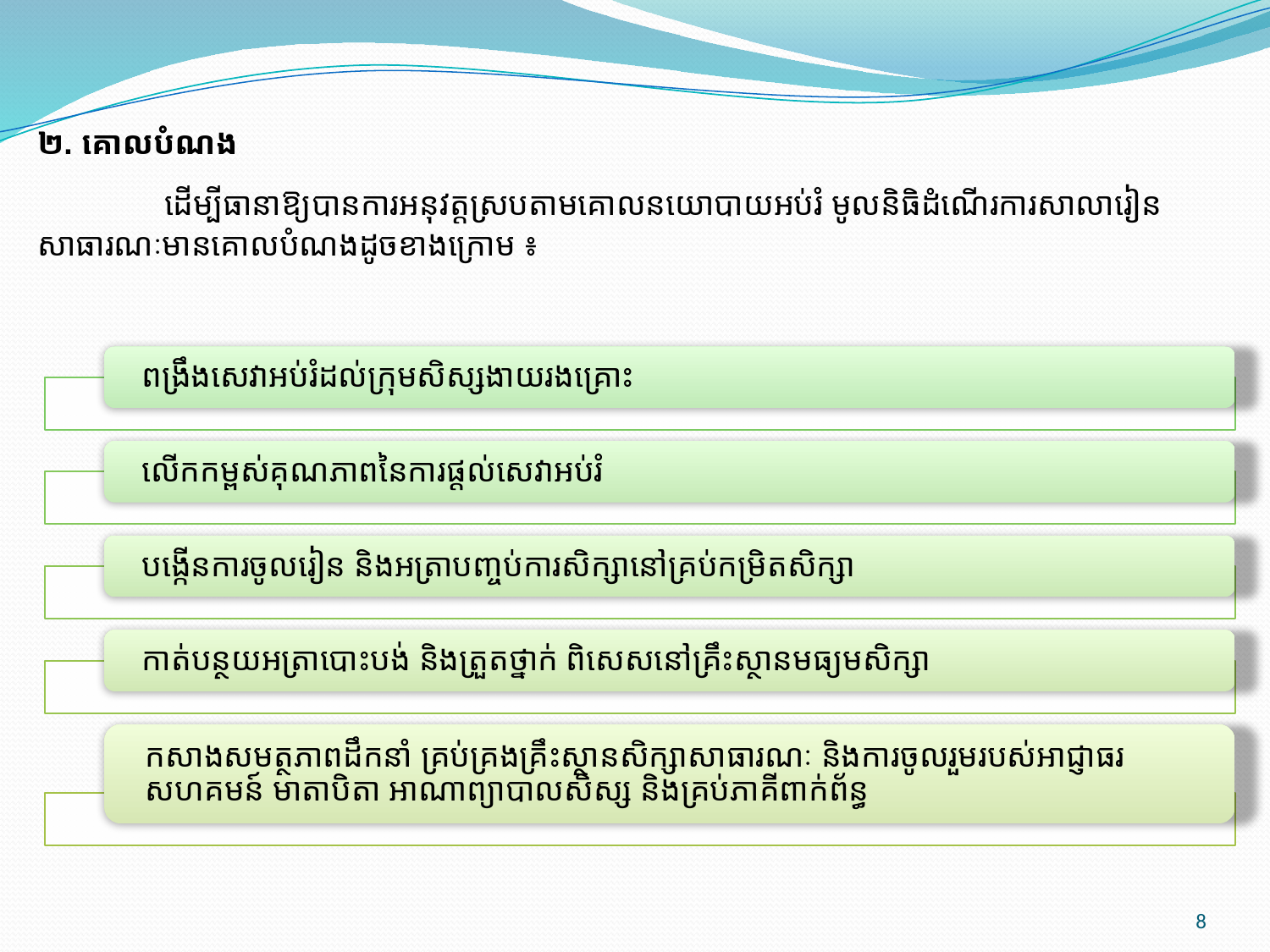

២. គោលបំណង
	ដើម្បីធានាឱ្យបានការអនុវត្តស្របតាមគោលនយោបាយអប់រំ មូលនិធិដំណើរការសាលារៀនសាធារណៈមានគោលបំណងដូចខាងក្រោម ៖

ពង្រឹងសេវាអប់រំដល់ក្រុមសិស្សងាយរងគ្រោះ
លើកកម្ពស់គុណភាពនៃការផ្តល់សេវាអប់រំ
បង្កើនការចូលរៀន និងអត្រាបញ្ចប់ការសិក្សានៅគ្រប់កម្រិតសិក្សា
កាត់បន្ថយអត្រាបោះបង់ និងត្រួតថ្នាក់ ពិសេសនៅគ្រឹះស្ថានមធ្យមសិក្សា
កសាងសមត្ថភាពដឹកនាំ គ្រប់គ្រងគ្រឹះស្ថានសិក្សាសាធារណៈ និងការចូលរួមរបស់អាជ្ញាធរ    សហគមន៍ មាតាបិតា អាណាព្យាបាលសិស្ស និងគ្រប់ភាគីពាក់ព័ន្ធ

8